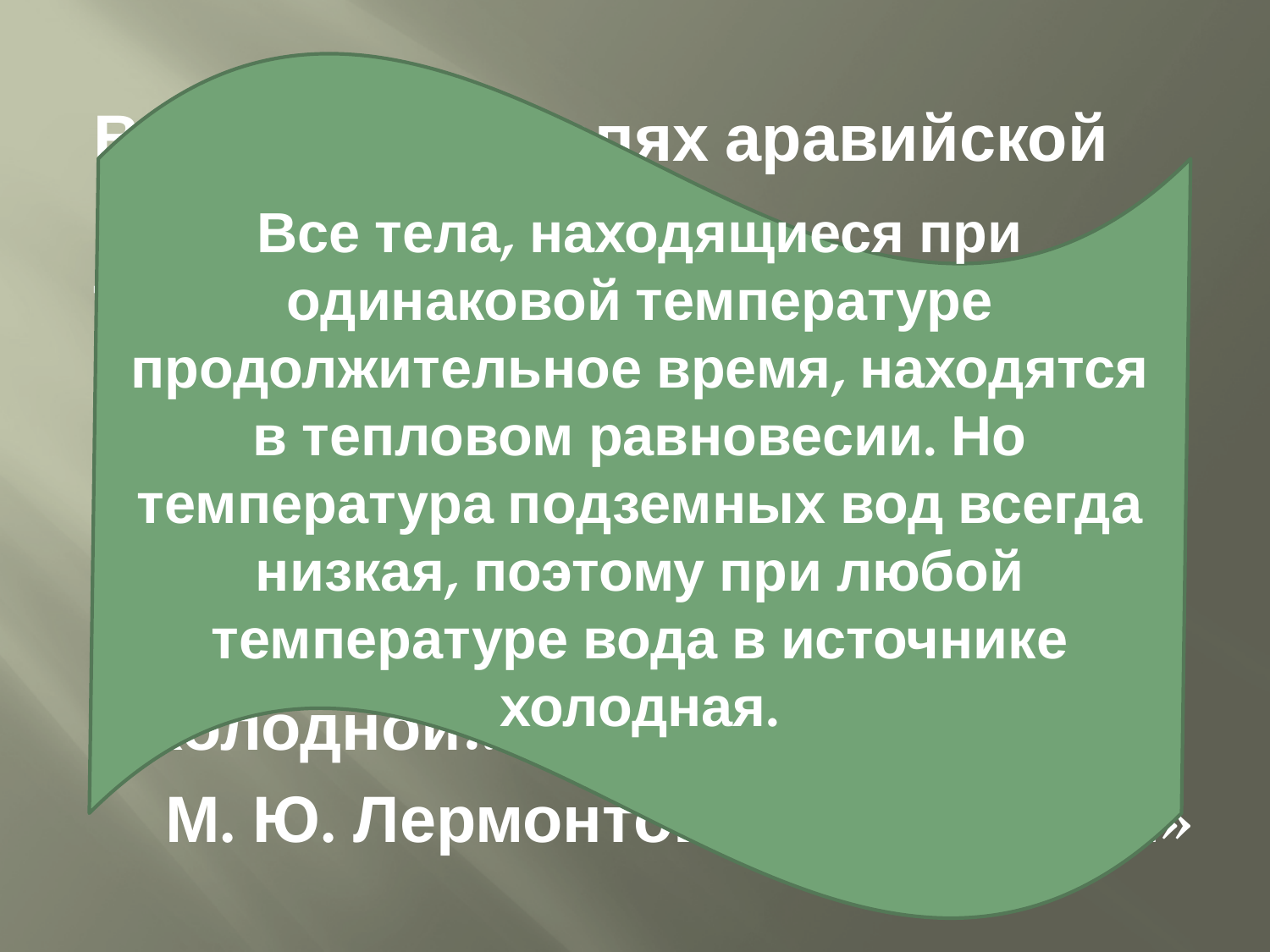

Все тела, находящиеся при одинаковой температуре продолжительное время, находятся в тепловом равновесии. Но температура подземных вод всегда низкая, поэтому при любой температуре вода в источнике холодная.

В песчаных степях аравийской земли
Три гордые пальмы высоко росли.
Родник между ними из почвы бесплодной,
Журча, пробивался водою холодной…..
М. Ю. Лермонтов «Три пальмы»